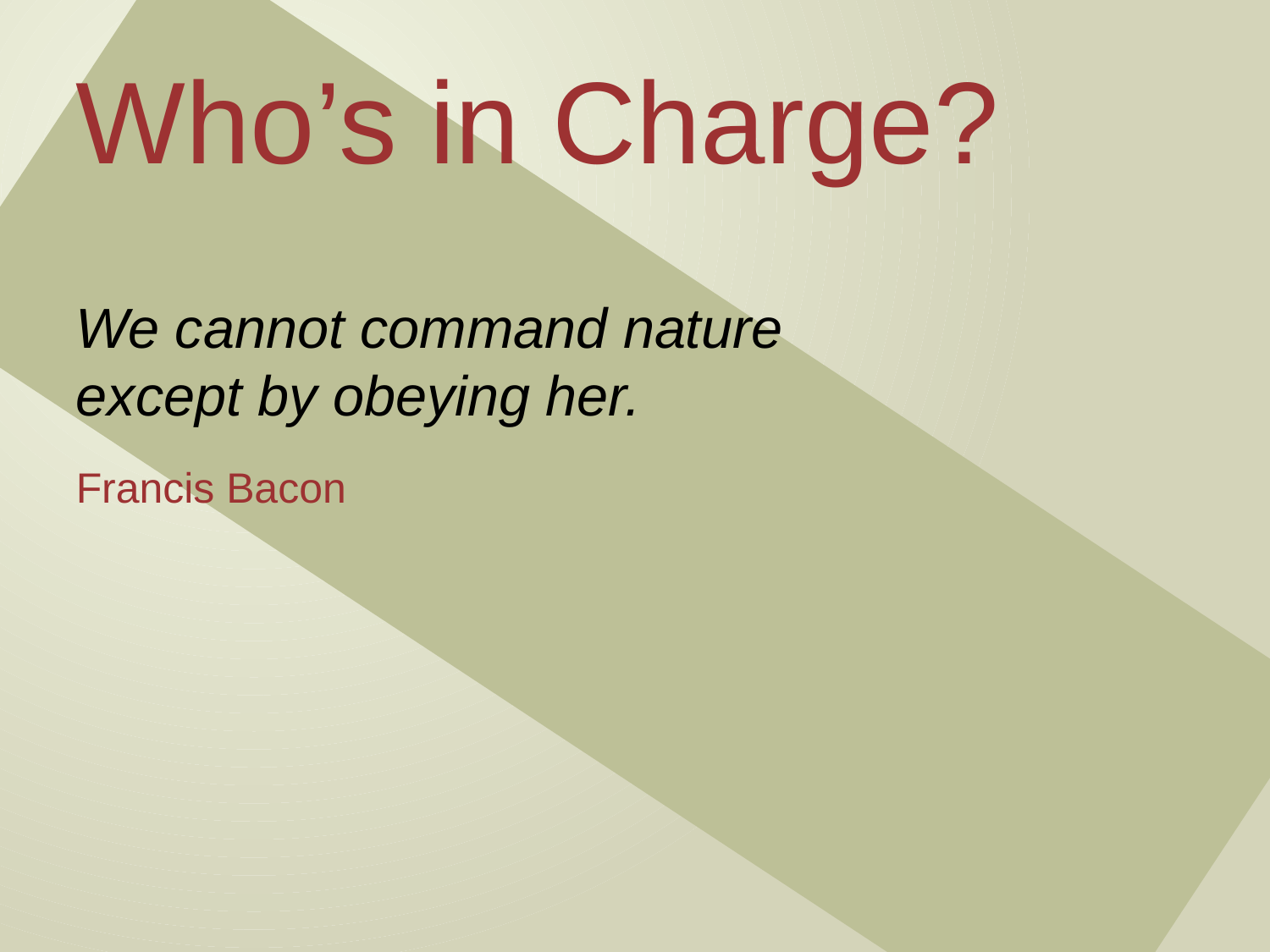

# Who’s in Charge?
We cannot command nature
except by obeying her.
Francis Bacon